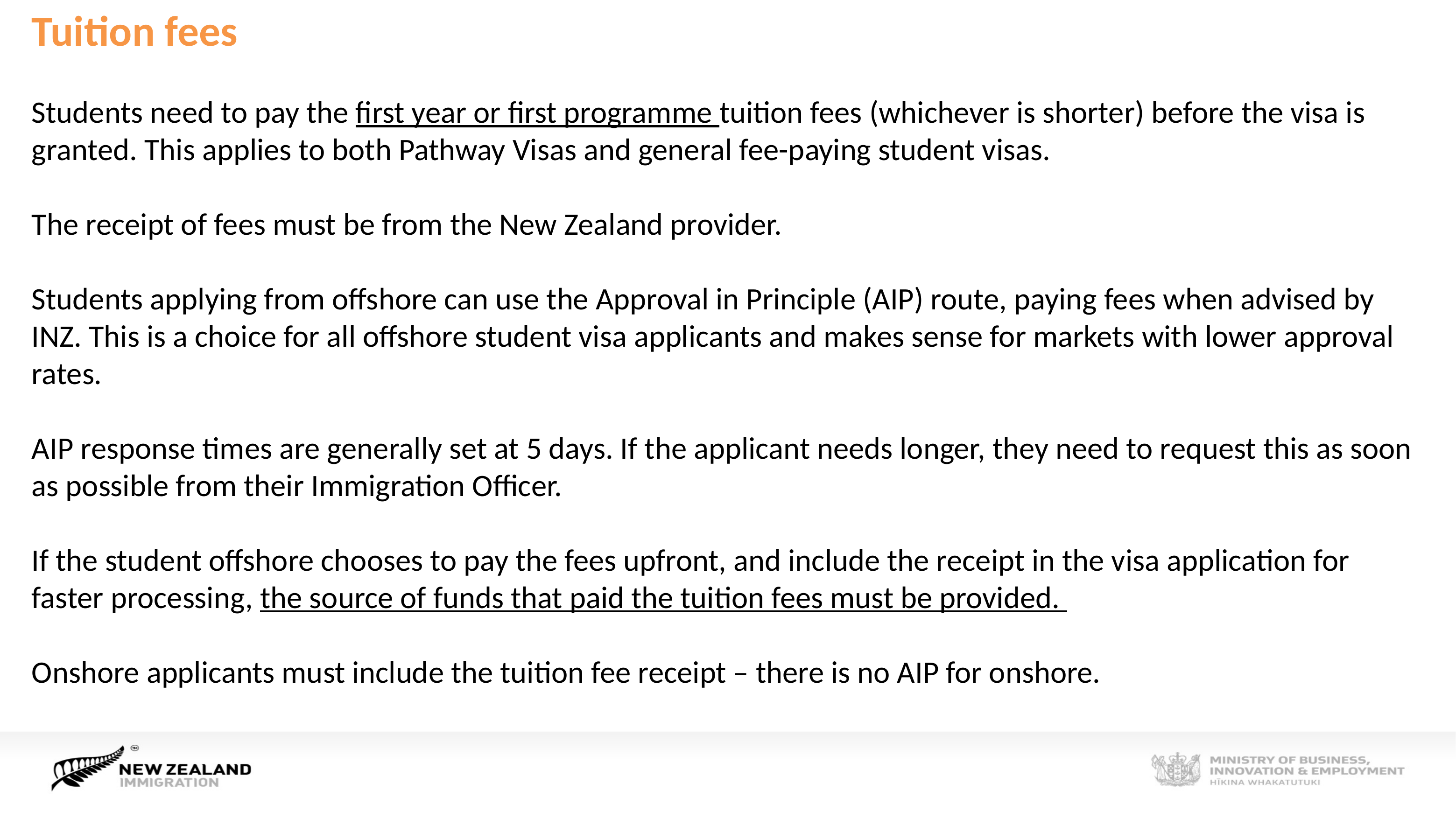

Tuition fees

Students need to pay the first year or first programme tuition fees (whichever is shorter) before the visa is granted. This applies to both Pathway Visas and general fee-paying student visas.

The receipt of fees must be from the New Zealand provider.

Students applying from offshore can use the Approval in Principle (AIP) route, paying fees when advised by INZ. This is a choice for all offshore student visa applicants and makes sense for markets with lower approval rates.

AIP response times are generally set at 5 days. If the applicant needs longer, they need to request this as soon as possible from their Immigration Officer.

If the student offshore chooses to pay the fees upfront, and include the receipt in the visa application for faster processing, the source of funds that paid the tuition fees must be provided.

Onshore applicants must include the tuition fee receipt – there is no AIP for onshore.